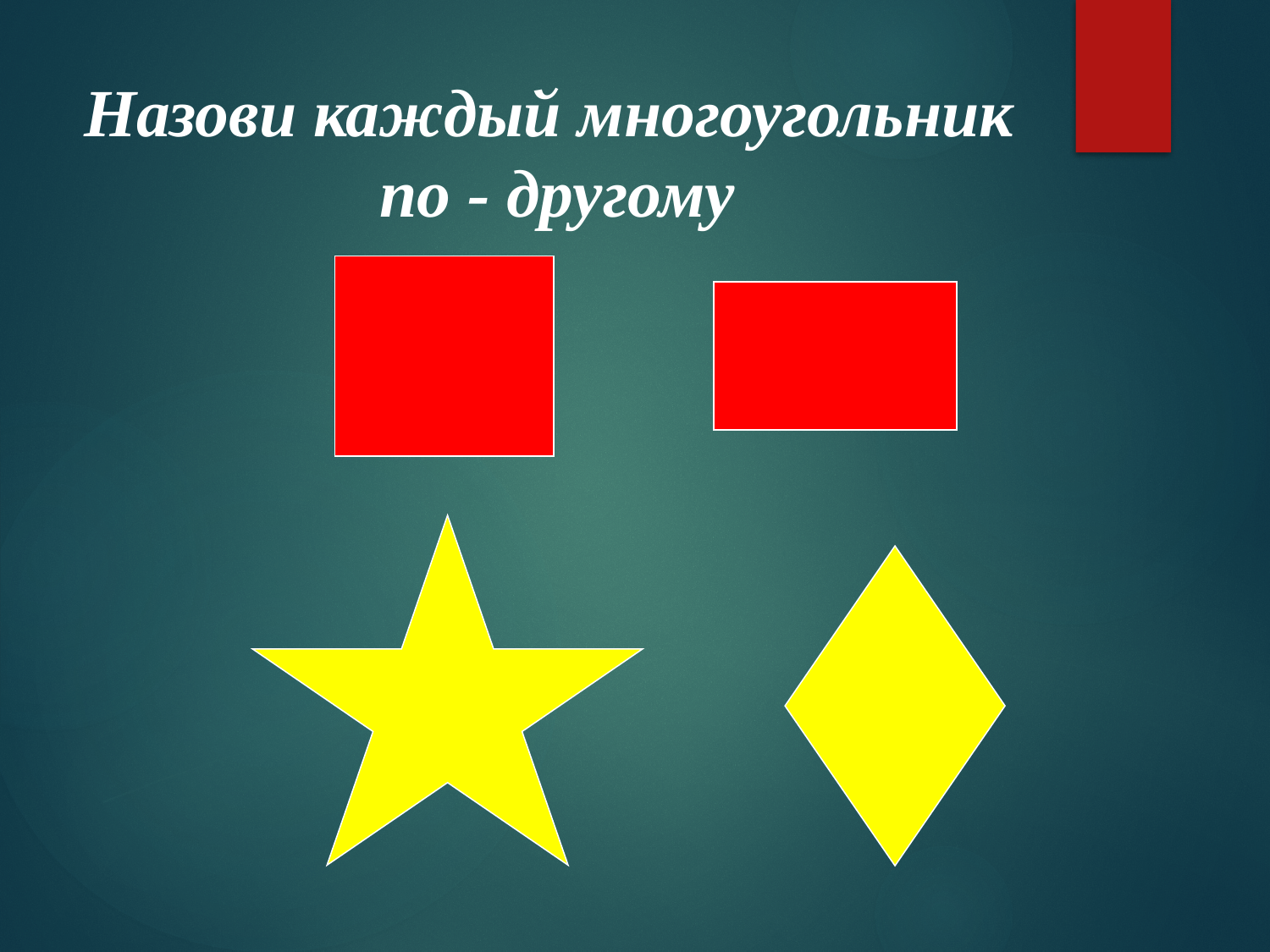

# Назови каждый многоугольник по - другому